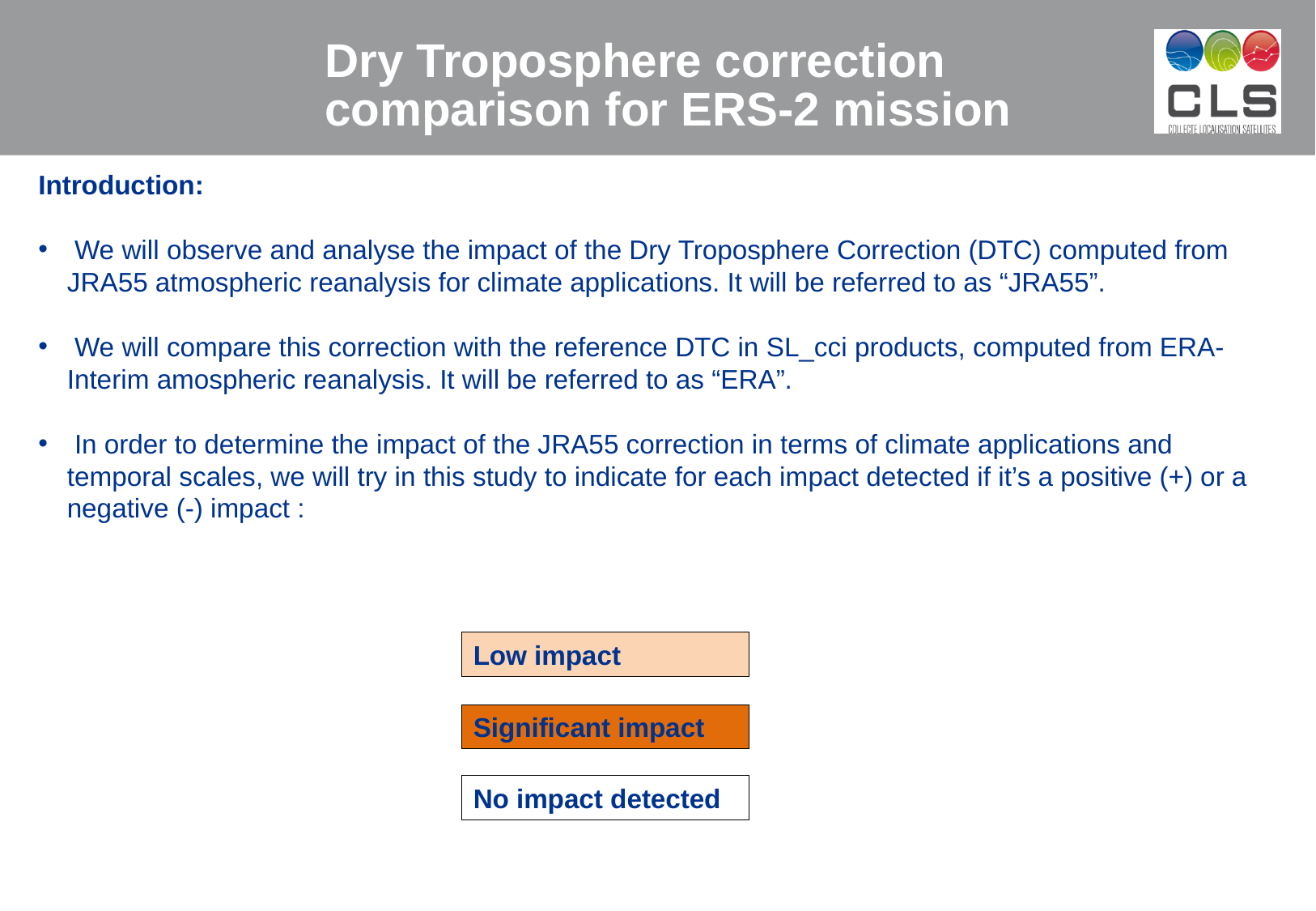

Dry Troposphere correction comparison for ERS-2 mission
Introduction:

 We will observe and analyse the impact of the Dry Troposphere Correction (DTC) computed from JRA55 atmospheric reanalysis for climate applications. It will be referred to as “JRA55”.

 We will compare this correction with the reference DTC in SL_cci products, computed from ERA-Interim amospheric reanalysis. It will be referred to as “ERA”.

 In order to determine the impact of the JRA55 correction in terms of climate applications and temporal scales, we will try in this study to indicate for each impact detected if it’s a positive (+) or a negative (-) impact :

Low impact
Significant impact
No impact detected